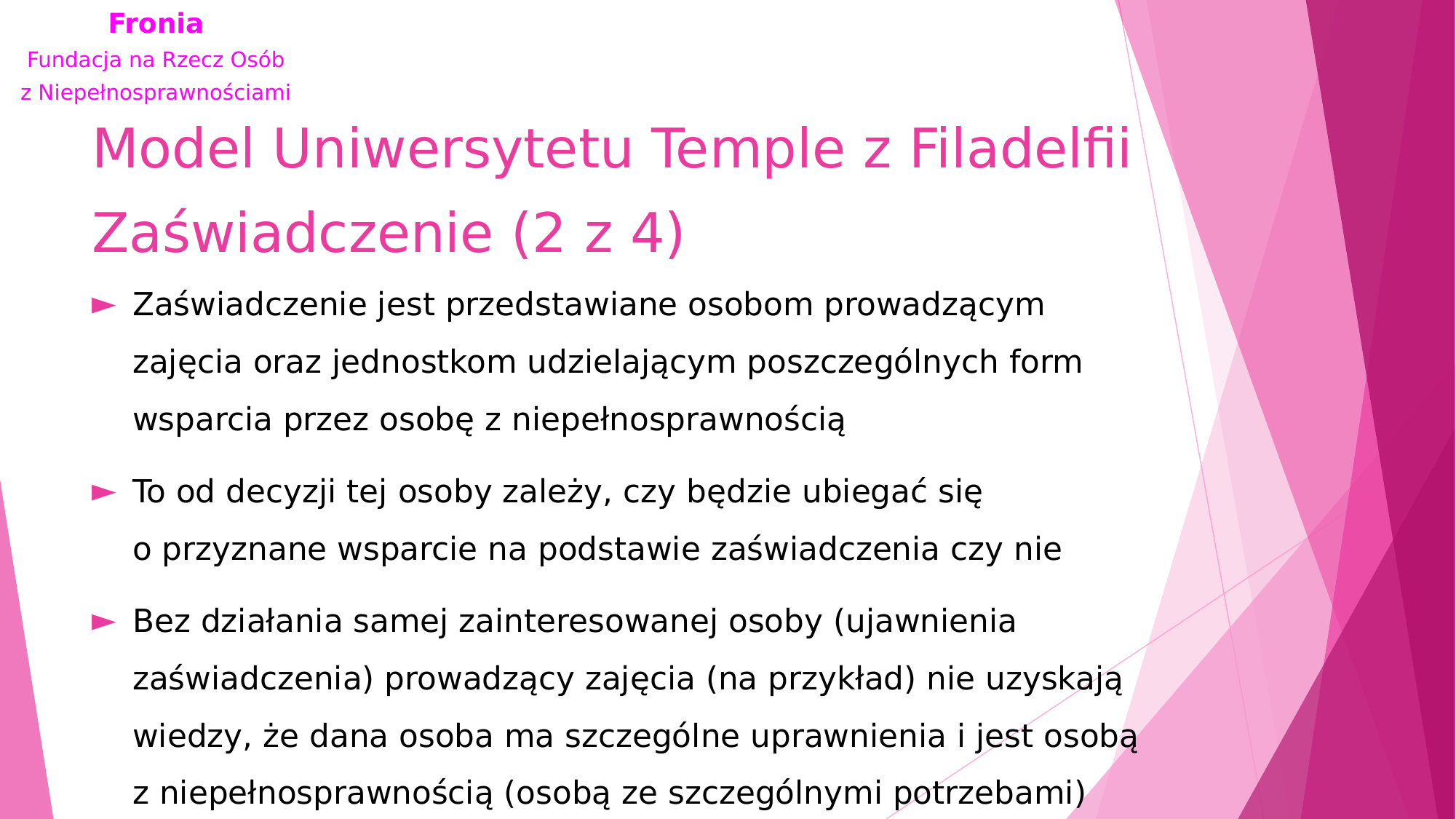

# Model Uniwersytetu Temple z Filadelfii Zaświadczenie (2 z 4)
Zaświadczenie jest przedstawiane osobom prowadzącym zajęcia oraz jednostkom udzielającym poszczególnych form wsparcia przez osobę z niepełnosprawnością
To od decyzji tej osoby zależy, czy będzie ubiegać się o przyznane wsparcie na podstawie zaświadczenia czy nie
Bez działania samej zainteresowanej osoby (ujawnienia zaświadczenia) prowadzący zajęcia (na przykład) nie uzyskają wiedzy, że dana osoba ma szczególne uprawnienia i jest osobą z niepełnosprawnością (osobą ze szczególnymi potrzebami)